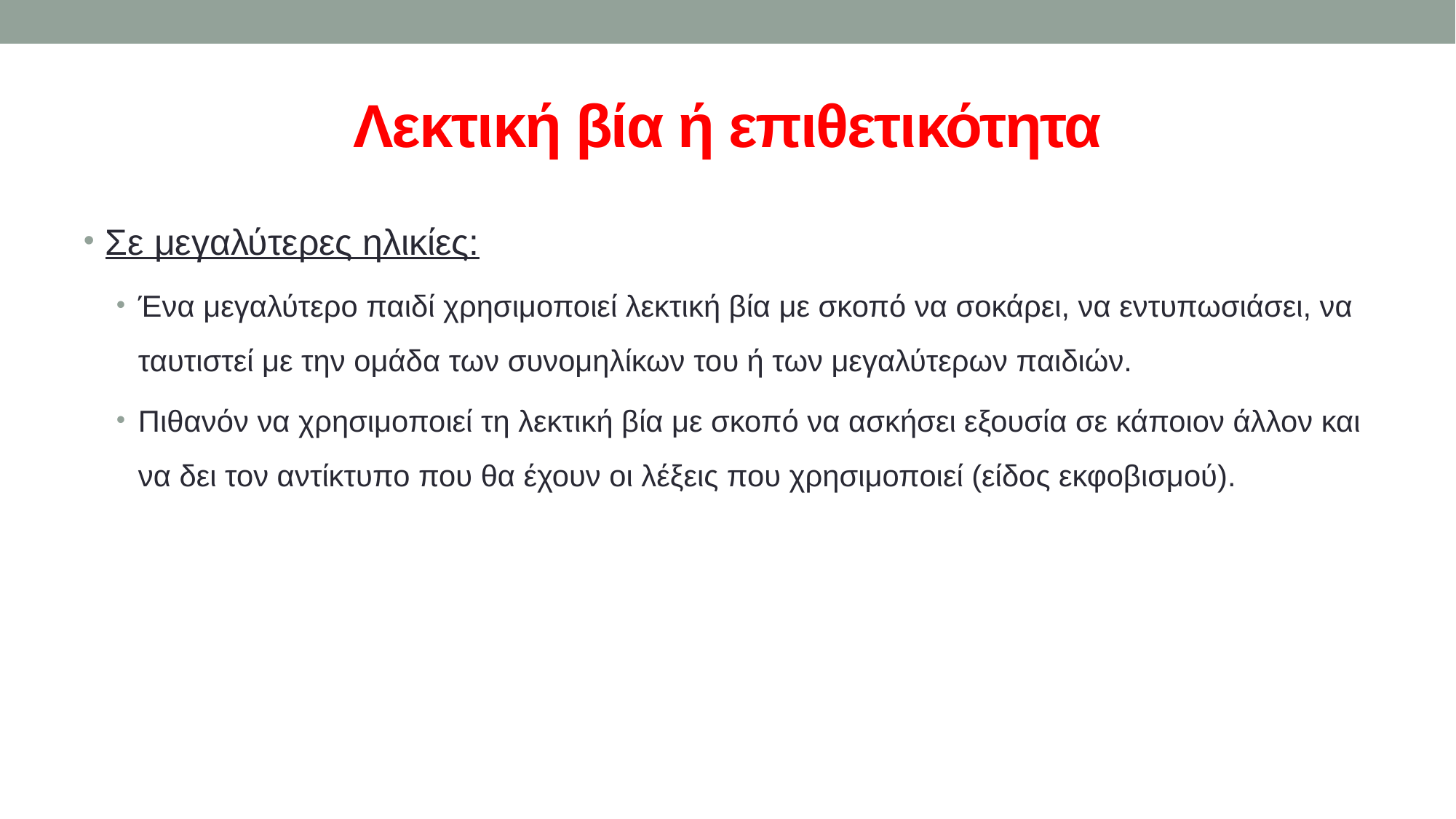

# Λεκτική βία ή επιθετικότητα
Σε μεγαλύτερες ηλικίες:
Ένα μεγαλύτερο παιδί χρησιμοποιεί λεκτική βία με σκοπό να σοκάρει, να εντυπωσιάσει, να ταυτιστεί με την ομάδα των συνομηλίκων του ή των μεγαλύτερων παιδιών.
Πιθανόν να χρησιμοποιεί τη λεκτική βία με σκοπό να ασκήσει εξουσία σε κάποιον άλλον και να δει τον αντίκτυπο που θα έχουν οι λέξεις που χρησιμοποιεί (είδος εκφοβισμού).